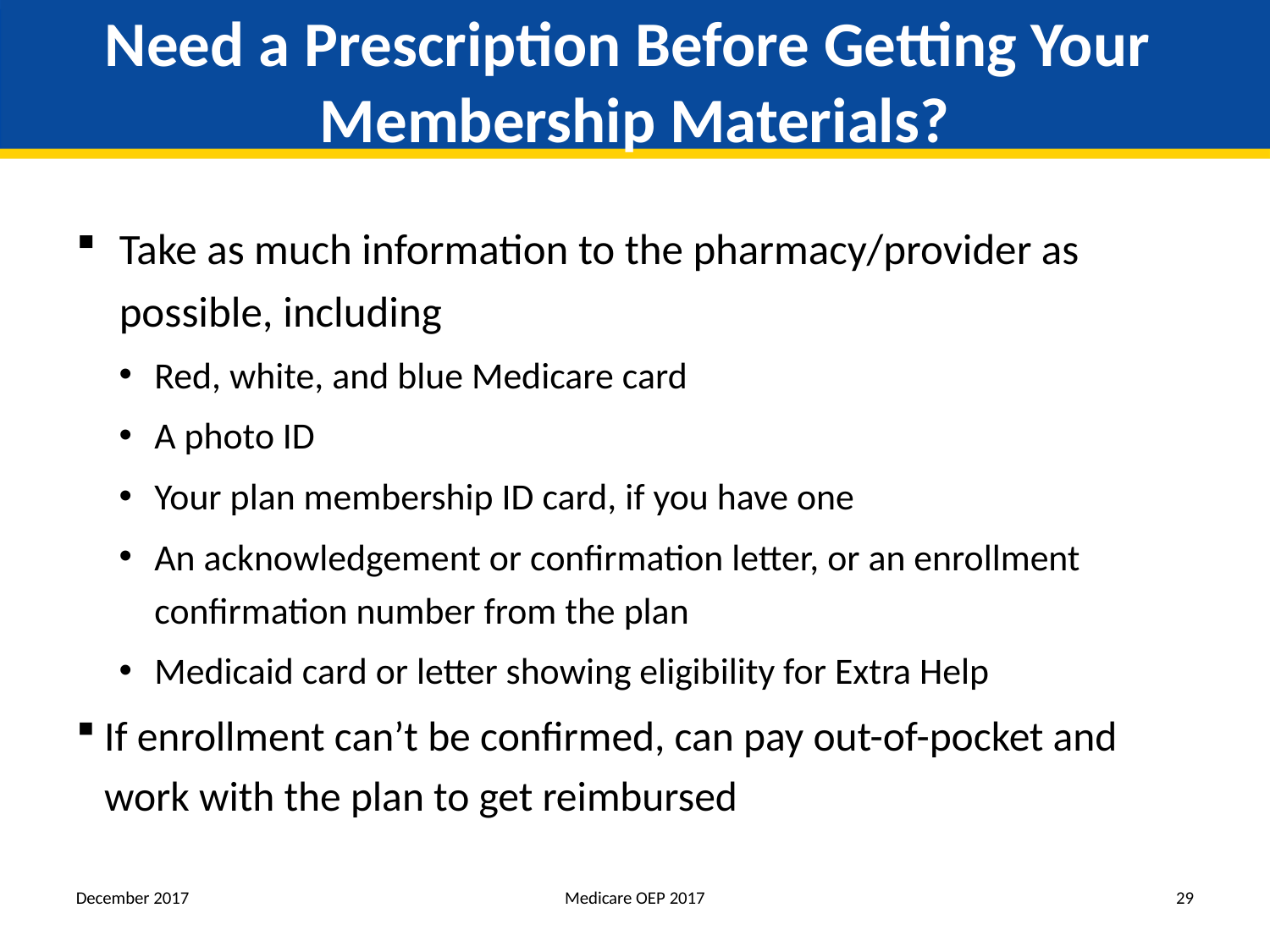

# Need a Prescription Before Getting Your Membership Materials?
Take as much information to the pharmacy/provider as possible, including
Red, white, and blue Medicare card
A photo ID
Your plan membership ID card, if you have one
An acknowledgement or confirmation letter, or an enrollment confirmation number from the plan
Medicaid card or letter showing eligibility for Extra Help
If enrollment can’t be confirmed, can pay out-of-pocket and work with the plan to get reimbursed

December 2017
Medicare OEP 2017
29